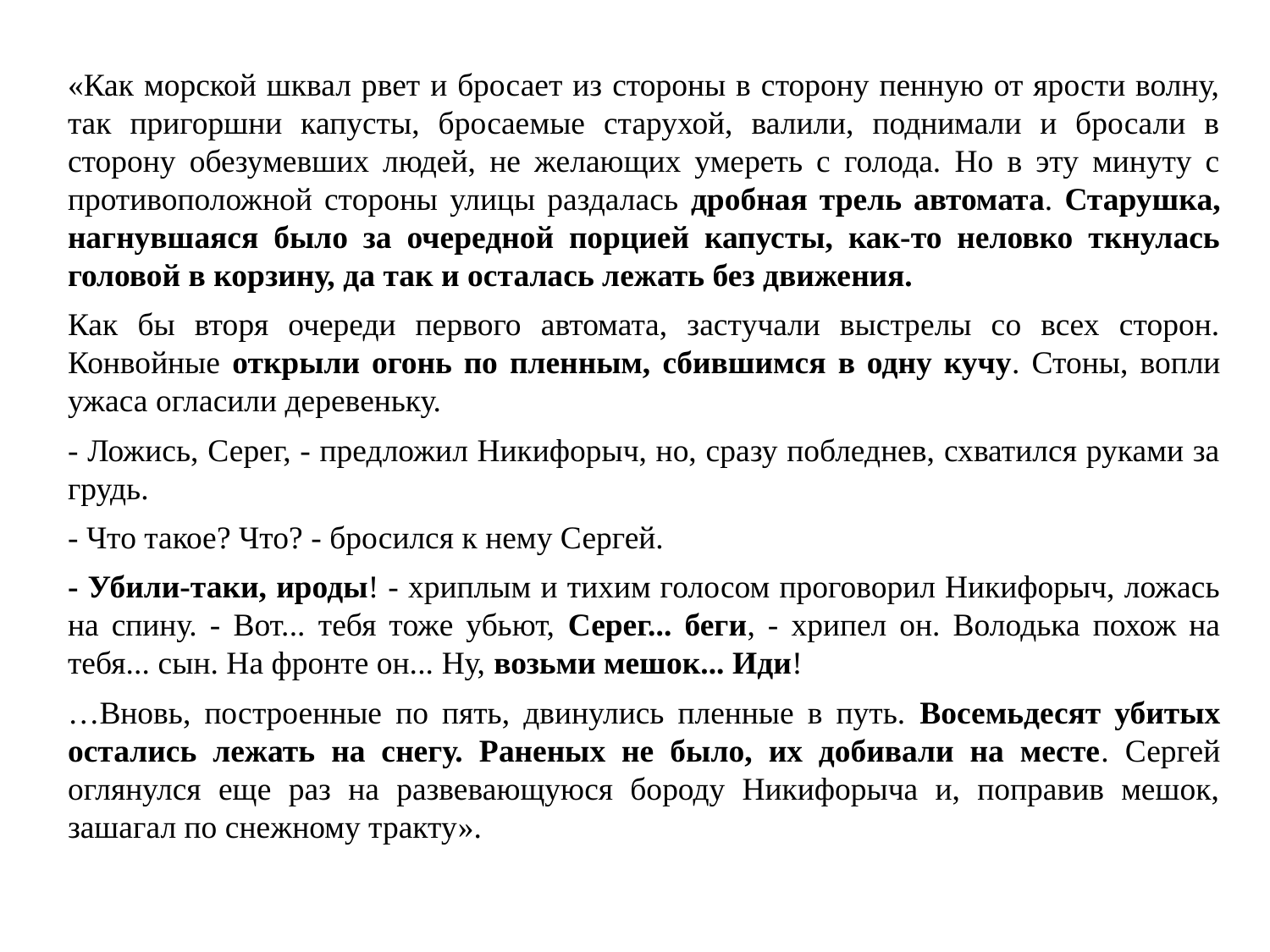

«Как морской шквал рвет и бросает из стороны в сторону пенную от ярости волну, так пригоршни капусты, бросаемые старухой, валили, поднимали и бросали в сторону обезумевших людей, не желающих умереть с голода. Но в эту минуту с противоположной стороны улицы раздалась дробная трель автомата. Старушка, нагнувшаяся было за очередной порцией капусты, как-то неловко ткнулась головой в корзину, да так и осталась лежать без движения.
Как бы вторя очереди первого автомата, застучали выстрелы со всех сторон. Конвойные открыли огонь по пленным, сбившимся в одну кучу. Стоны, вопли ужаса огласили деревеньку.
- Ложись, Серег, - предложил Никифорыч, но, сразу побледнев, схватился руками за грудь.
- Что такое? Что? - бросился к нему Сергей.
- Убили-таки, ироды! - хриплым и тихим голосом проговорил Никифорыч, ложась на спину. - Вот... тебя тоже убьют, Серег... беги, - хрипел он. Володька похож на тебя... сын. На фронте он... Ну, возьми мешок... Иди!
…Вновь, построенные по пять, двинулись пленные в путь. Восемьдесят убитых остались лежать на снегу. Раненых не было, их добивали на месте. Сергей оглянулся еще раз на развевающуюся бороду Никифорыча и, поправив мешок, зашагал по снежному тракту».